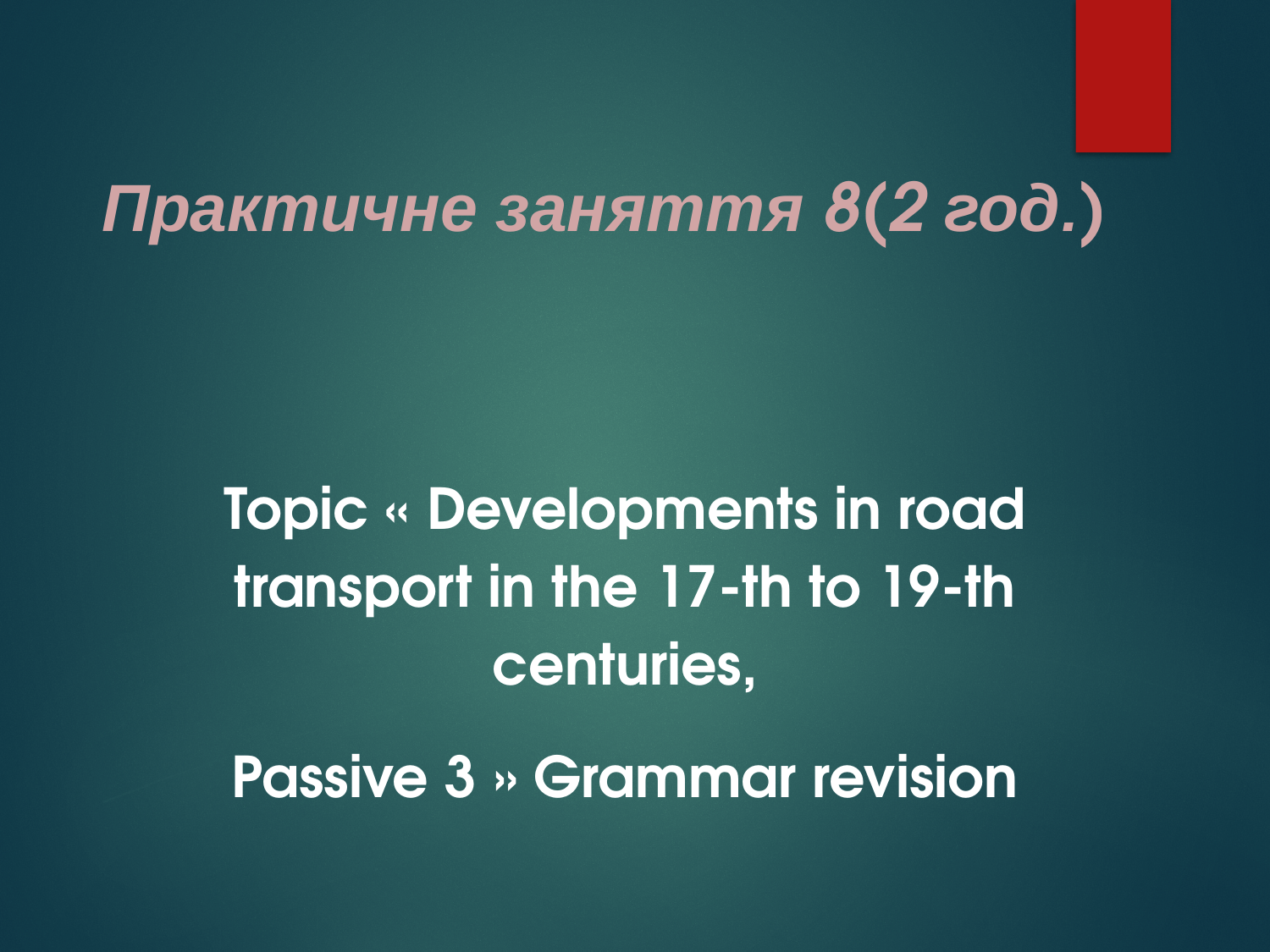

# Практичне заняття 8(2 год.)
Topic « Developments in road transport in the 17-th to 19-th centuries,
Passive 3 » Grammar revision